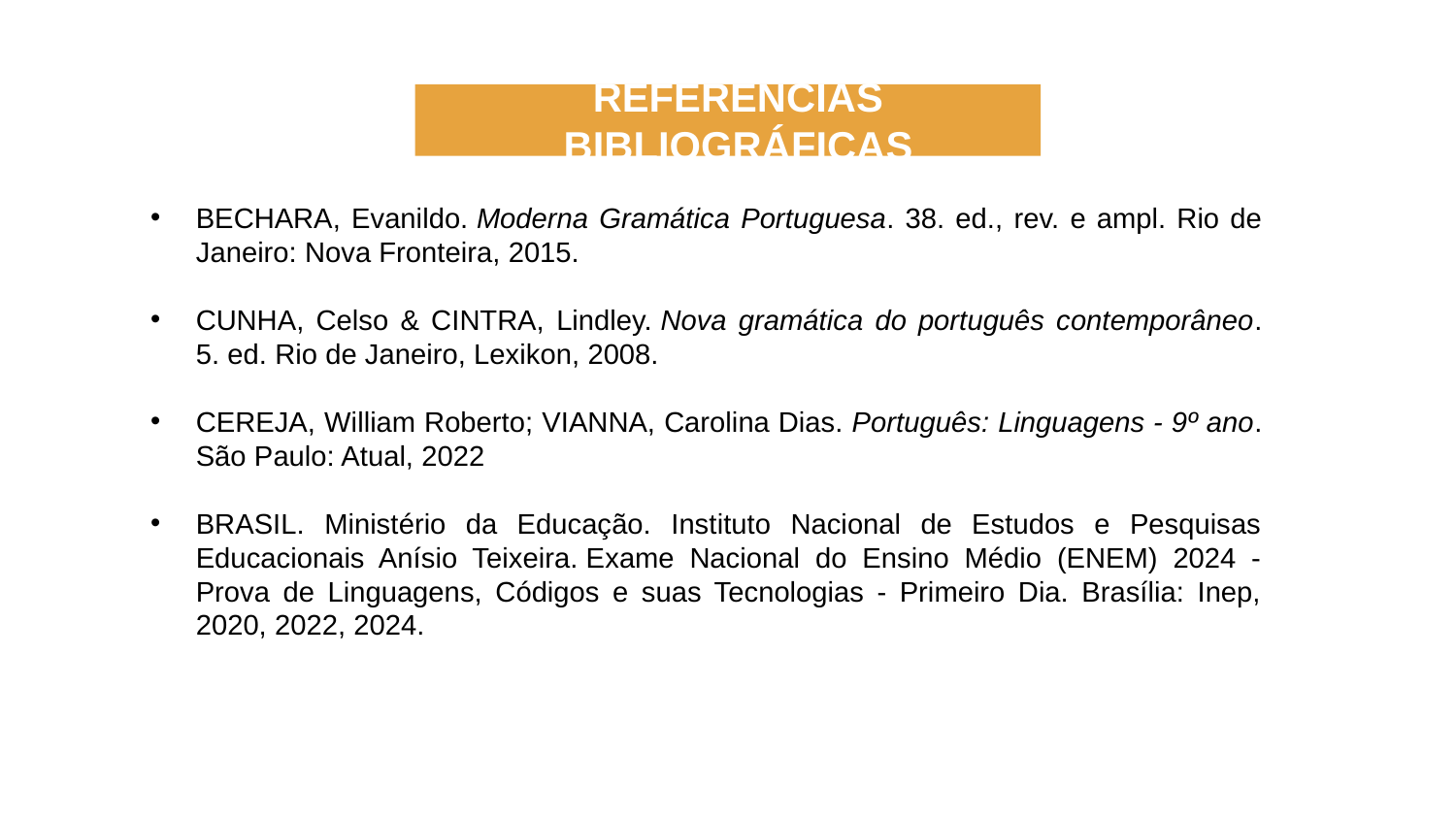

REFERÊNCIAS BIBLIOGRÁFICAS
BECHARA, Evanildo. Moderna Gramática Portuguesa. 38. ed., rev. e ampl. Rio de Janeiro: Nova Fronteira, 2015.

CUNHA, Celso & CINTRA, Lindley. Nova gramática do português contemporâneo. 5. ed. Rio de Janeiro, Lexikon, 2008.

CEREJA, William Roberto; VIANNA, Carolina Dias. Português: Linguagens - 9º ano. São Paulo: Atual, 2022

BRASIL. Ministério da Educação. Instituto Nacional de Estudos e Pesquisas Educacionais Anísio Teixeira. Exame Nacional do Ensino Médio (ENEM) 2024 - Prova de Linguagens, Códigos e suas Tecnologias - Primeiro Dia. Brasília: Inep, 2020, 2022, 2024.